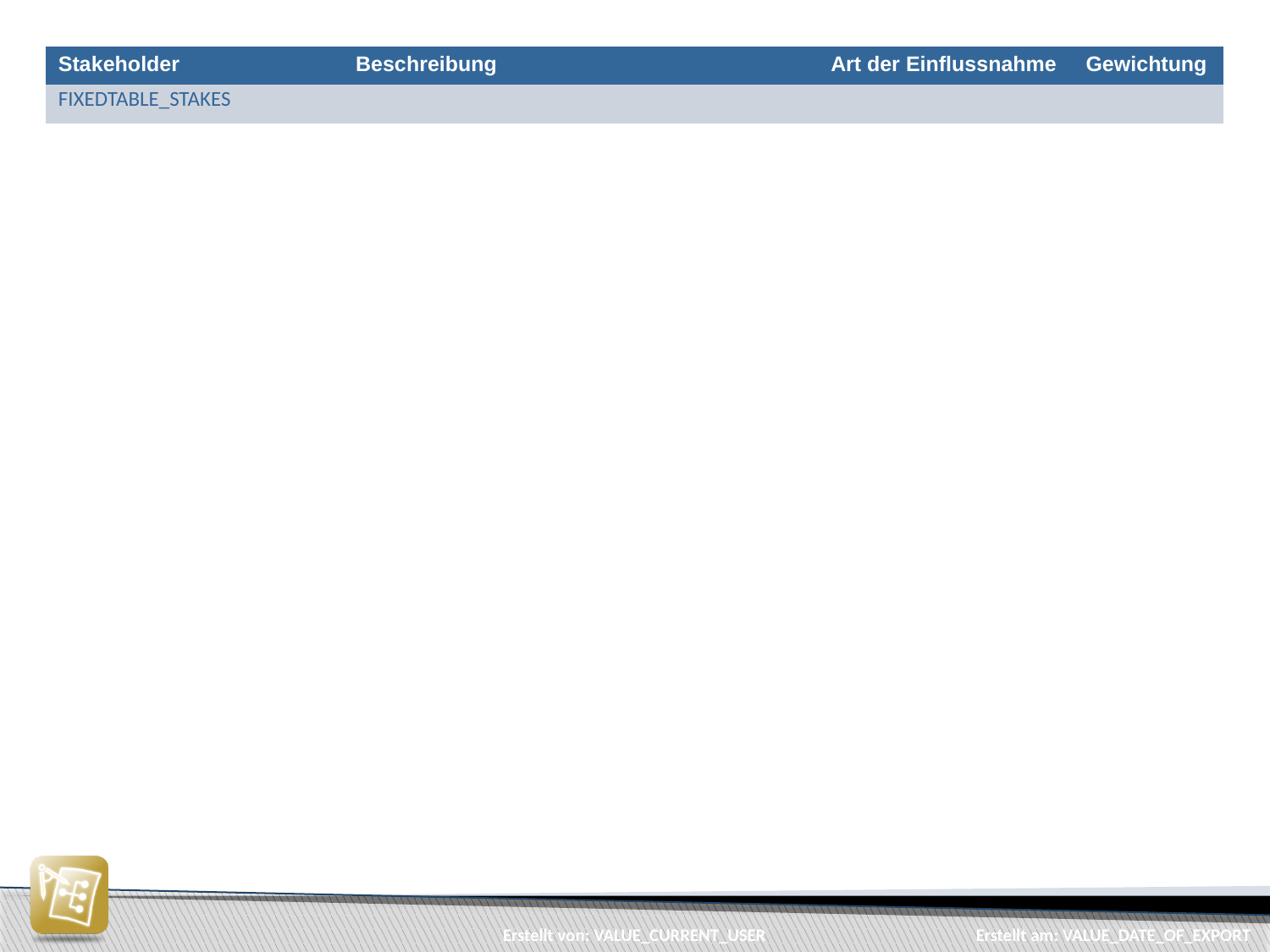

| Stakeholder | Beschreibung | Art der Einflussnahme | Gewichtung |
| --- | --- | --- | --- |
| FIXEDTABLE\_STAKES |  |  |  |
Erstellt am: VALUE_DATE_OF_EXPORT
Erstellt von: VALUE_CURRENT_USER